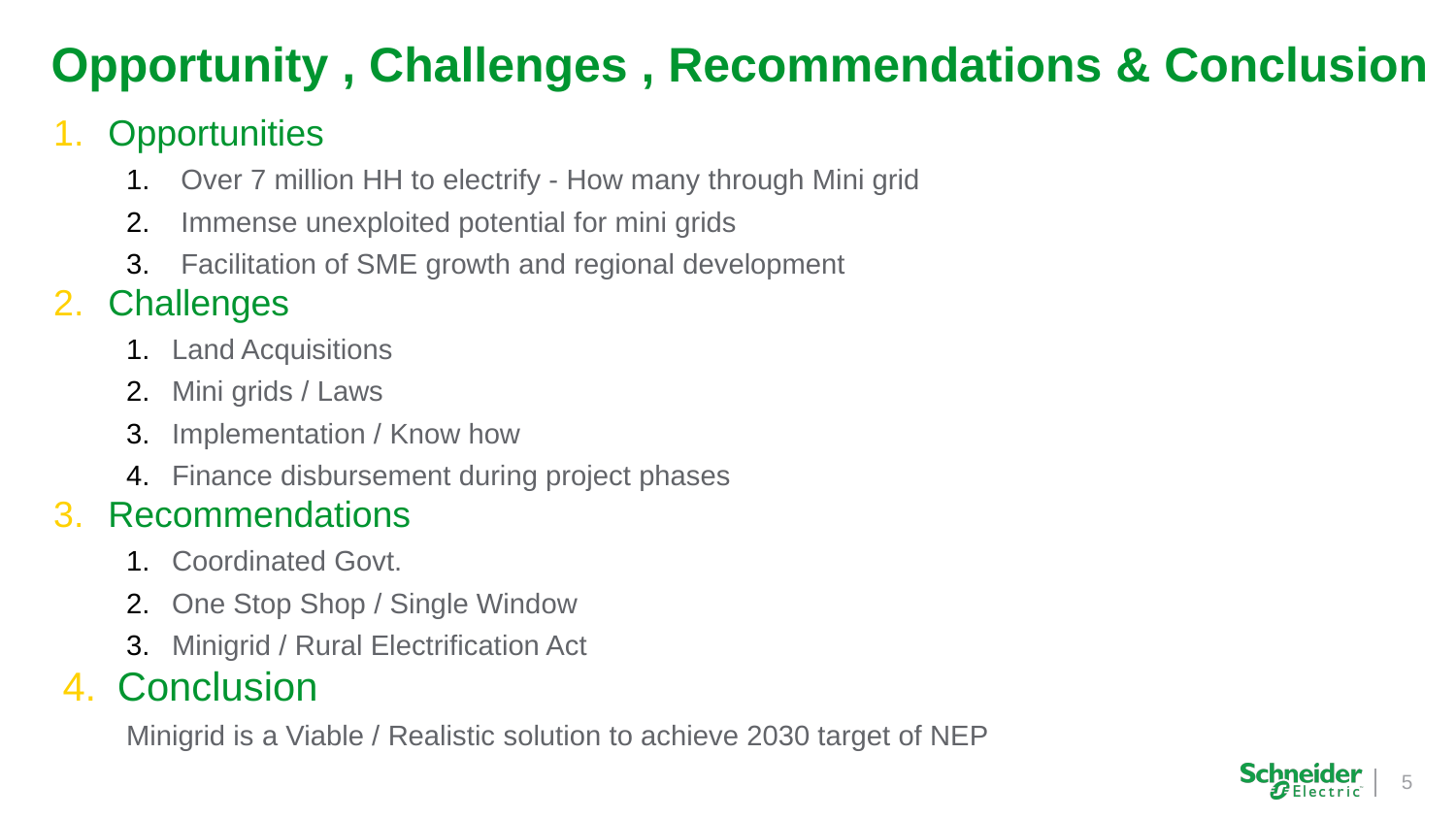

# Opportunity , Challenges , Recommendations & Conclusion
Opportunities
Over 7 million HH to electrify - How many through Mini grid
Immense unexploited potential for mini grids
Facilitation of SME growth and regional development
Challenges
Land Acquisitions
Mini grids / Laws
Implementation / Know how
Finance disbursement during project phases
Recommendations
Coordinated Govt.
One Stop Shop / Single Window
Minigrid / Rural Electrification Act
Conclusion
Minigrid is a Viable / Realistic solution to achieve 2030 target of NEP
5